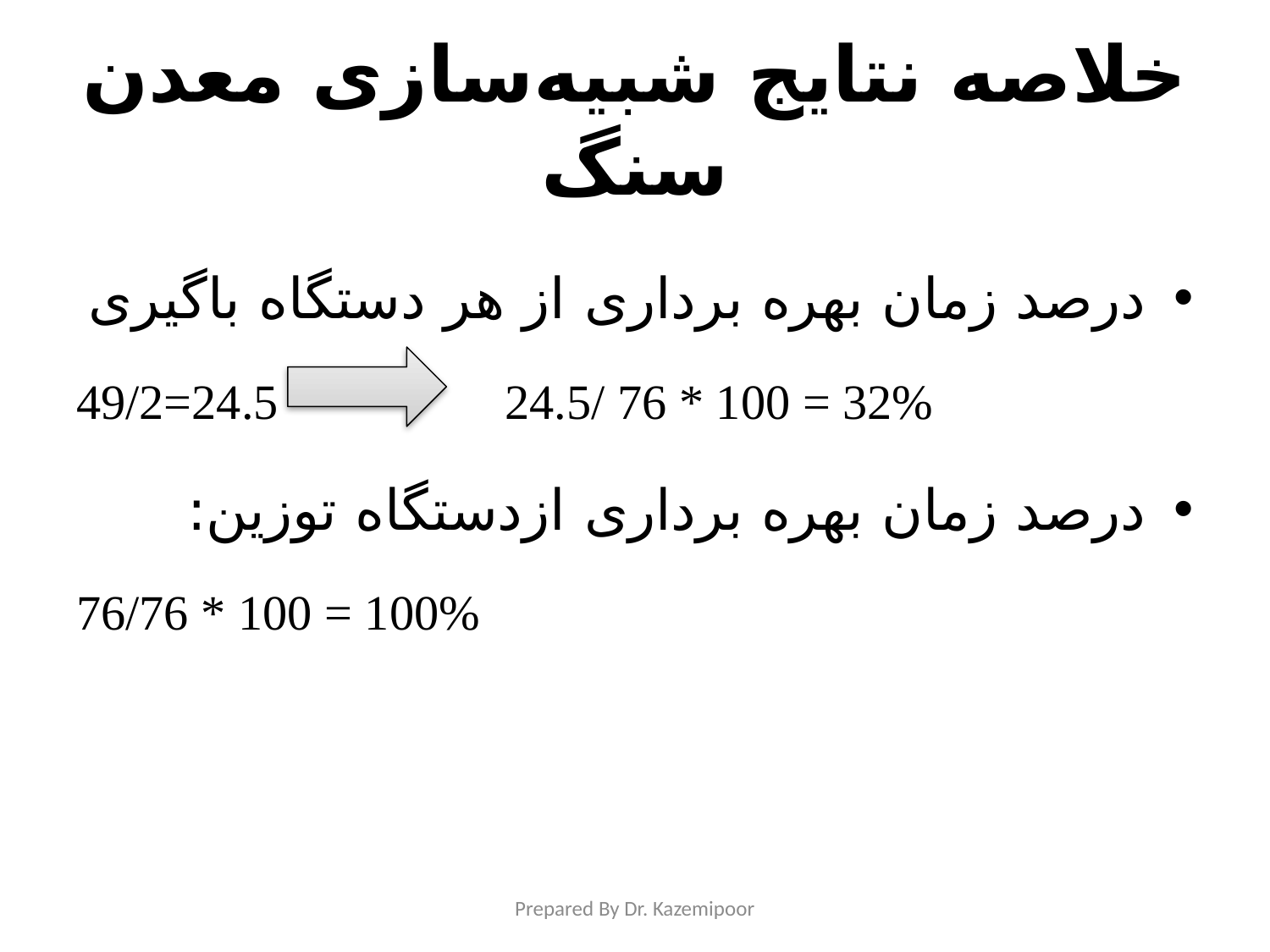

# خلاصه نتایج شبیه‌سازی معدن سنگ
درصد زمان بهره برداری از هر دستگاه باگیری
49/2=24.5		24.5/ 76 * 100 = 32%
درصد زمان بهره برداری ازدستگاه توزین:
76/76 * 100 = 100%

Prepared By Dr. Kazemipoor